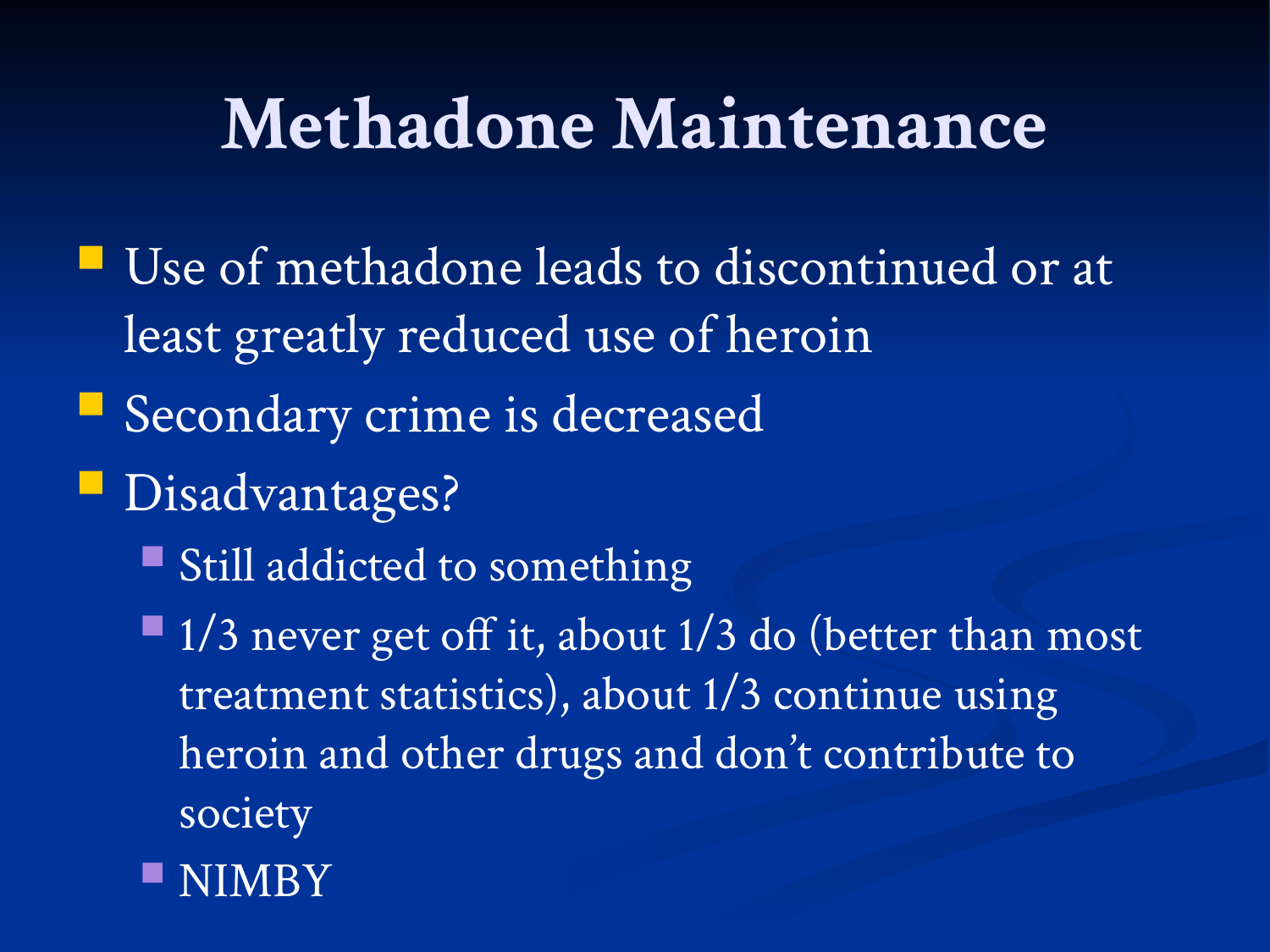

# Methadone Maintenance
Use of methadone leads to discontinued or at least greatly reduced use of heroin
Secondary crime is decreased
Disadvantages?
Still addicted to something
1/3 never get off it, about 1/3 do (better than most treatment statistics), about 1/3 continue using heroin and other drugs and don’t contribute to society
NIMBY